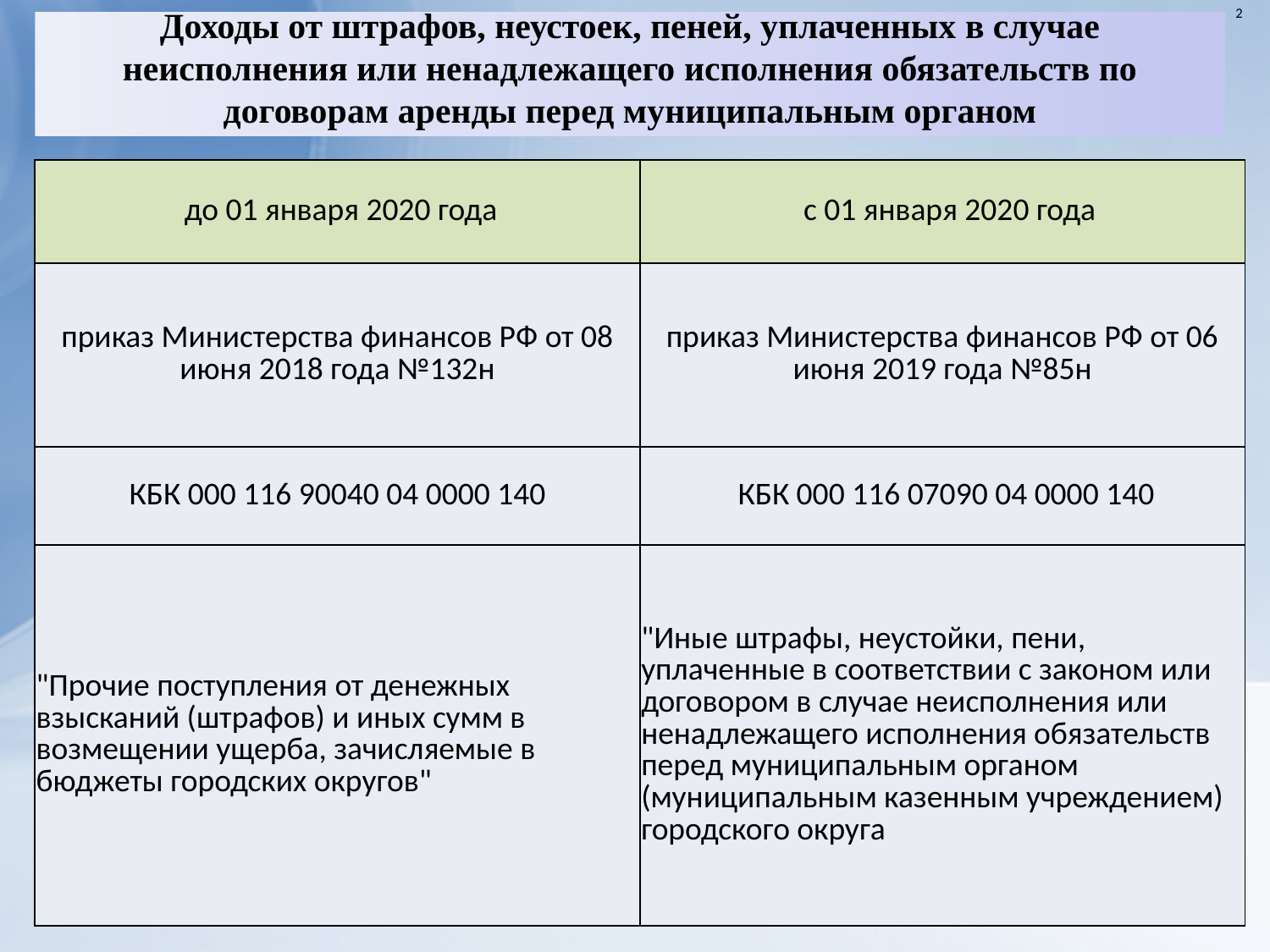

# 2
Доходы от штрафов, неустоек, пеней, уплаченных в случае неисполнения или ненадлежащего исполнения обязательств по договорам аренды перед муниципальным органом
| до 01 января 2020 года | с 01 января 2020 года |
| --- | --- |
| приказ Министерства финансов РФ от 08 июня 2018 года №132н | приказ Министерства финансов РФ от 06 июня 2019 года №85н |
| КБК 000 116 90040 04 0000 140 | КБК 000 116 07090 04 0000 140 |
| "Прочие поступления от денежных взысканий (штрафов) и иных сумм в возмещении ущерба, зачисляемые в бюджеты городских округов" | "Иные штрафы, неустойки, пени, уплаченные в соответствии с законом или договором в случае неисполнения или ненадлежащего исполнения обязательств перед муниципальным органом (муниципальным казенным учреждением) городского округа |